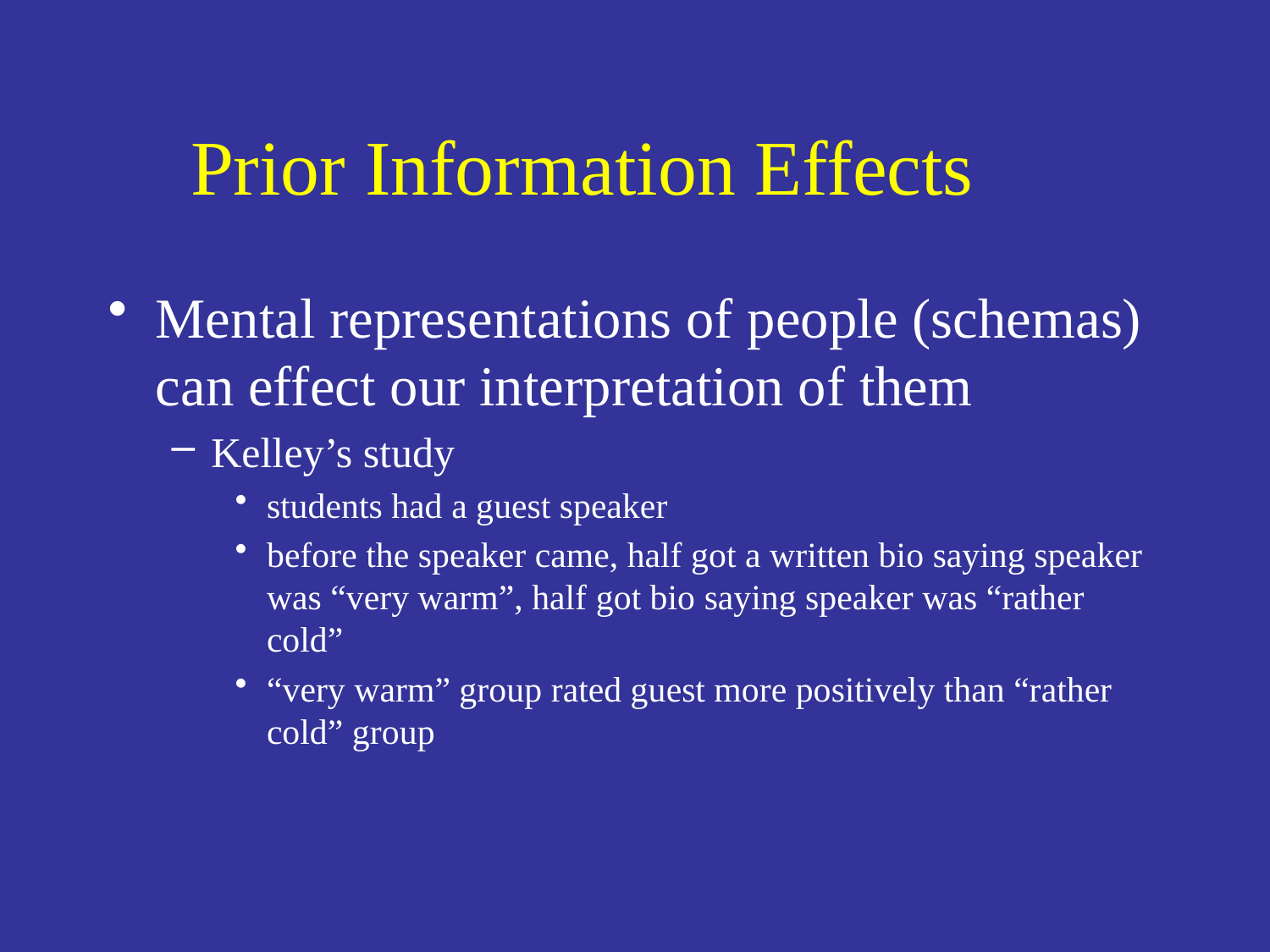

# Prior Information Effects
Mental representations of people (schemas) can effect our interpretation of them
Kelley’s study
students had a guest speaker
before the speaker came, half got a written bio saying speaker was “very warm”, half got bio saying speaker was “rather cold”
“very warm” group rated guest more positively than “rather cold” group